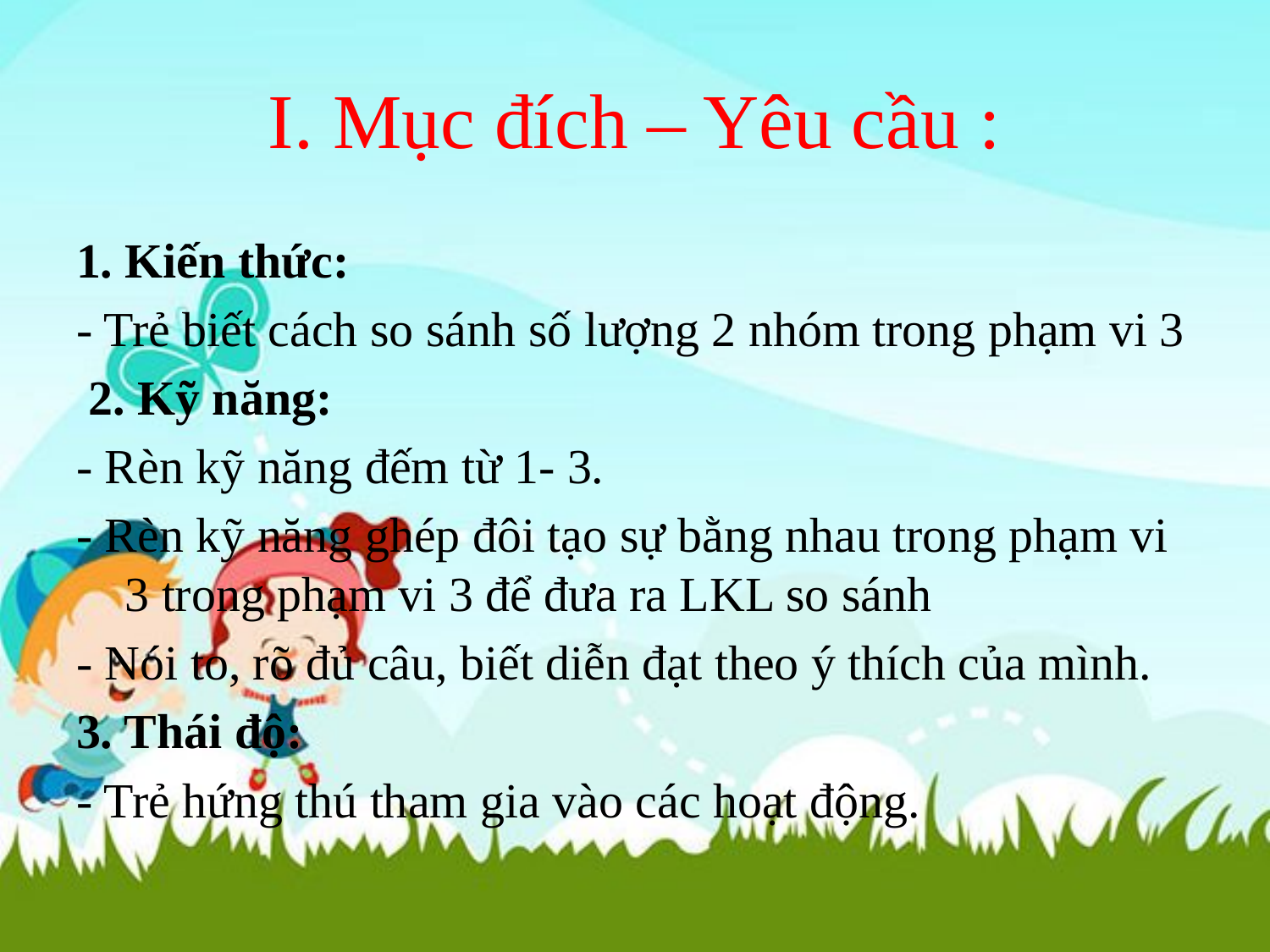

# I. Mục đích – Yêu cầu :
1. Kiến thức:
- Trẻ biết cách so sánh số lượng 2 nhóm trong phạm vi 3
 2. Kỹ năng:
- Rèn kỹ năng đếm từ 1- 3.
- Rèn kỹ năng ghép đôi tạo sự bằng nhau trong phạm vi 3 trong phạm vi 3 để đưa ra LKL so sánh
- Nói to, rõ đủ câu, biết diễn đạt theo ý thích của mình.
3. Thái độ:
- Trẻ hứng thú tham gia vào các hoạt động.